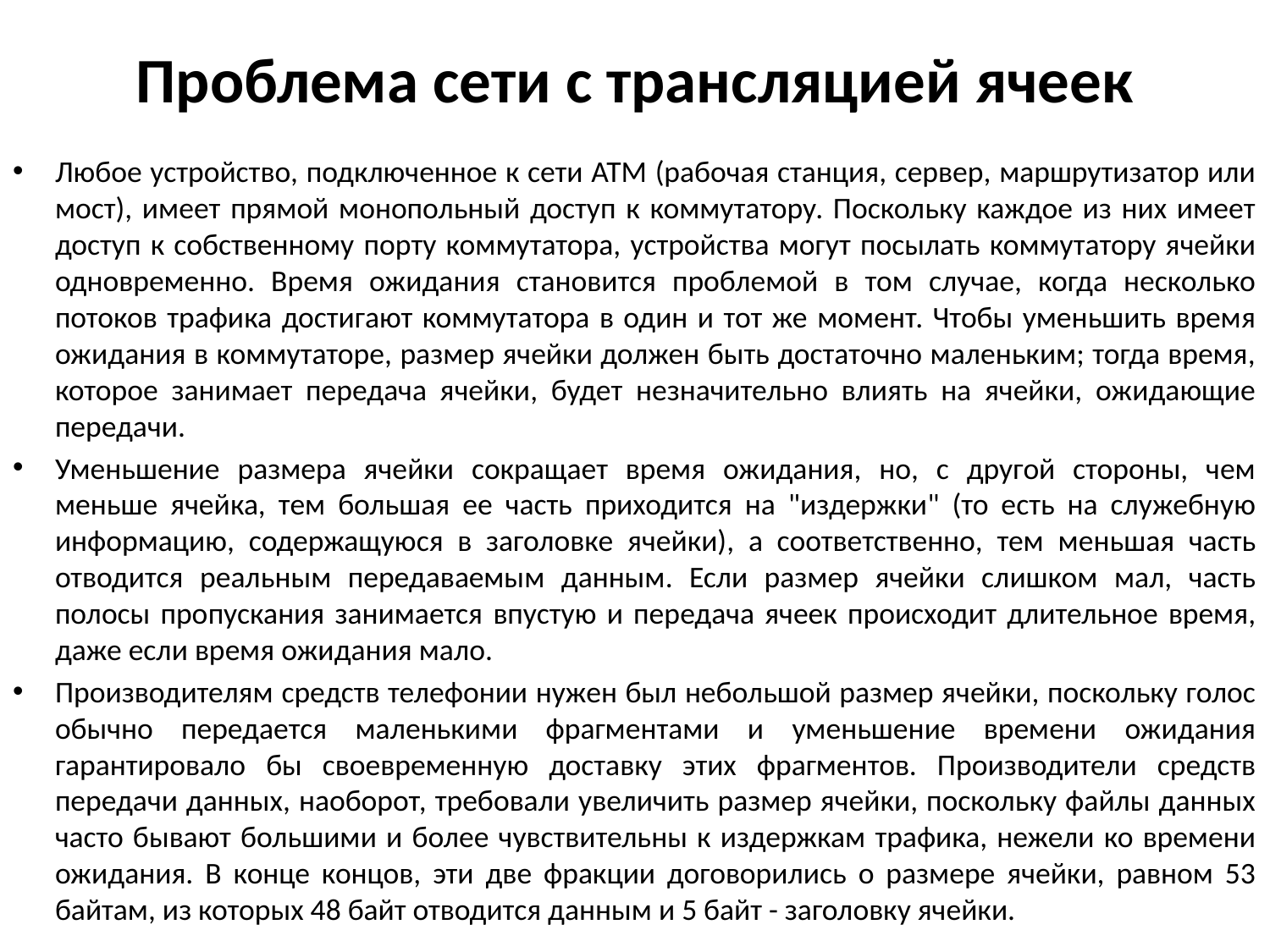

# Проблема сети с трансляцией ячеек
Любое устройство, подключенное к сети ATM (рабочая станция, сервер, маршрутизатор или мост), имеет прямой монопольный доступ к коммутатору. Поскольку каждое из них имеет доступ к собственному порту коммутатора, устройства могут посылать коммутатору ячейки одновременно. Время ожидания становится проблемой в том случае, когда несколько потоков трафика достигают коммутатора в один и тот же момент. Чтобы уменьшить время ожидания в коммутаторе, размер ячейки должен быть достаточно маленьким; тогда время, которое занимает передача ячейки, будет незначительно влиять на ячейки, ожидающие передачи.
Уменьшение размера ячейки сокращает время ожидания, но, с другой стороны, чем меньше ячейка, тем большая ее часть приходится на "издержки" (то есть на служебную информацию, содержащуюся в заголовке ячейки), а соответственно, тем меньшая часть отводит­ся реальным передаваемым данным. Если размер ячейки слишком мал, часть полосы про­пускания занимается впустую и передача ячеек происходит длительное время, даже если время ожидания мало.
Производителям средств телефонии нужен был небольшой размер ячейки, поскольку голос обычно передается маленькими фрагментами и уменьшение времени ожидания гарантировало бы своевременную доставку этих фрагментов. Производители средств передачи данных, наоборот, требовали увеличить размер ячейки, поскольку файлы данных часто бывают большими и более чувствительны к издержкам трафика, нежели ко времени ожидания. В конце концов, эти две фракции договорились о размере ячейки, равном 53 байтам, из которых 48 байт отводится данным и 5 байт - заголовку ячейки.